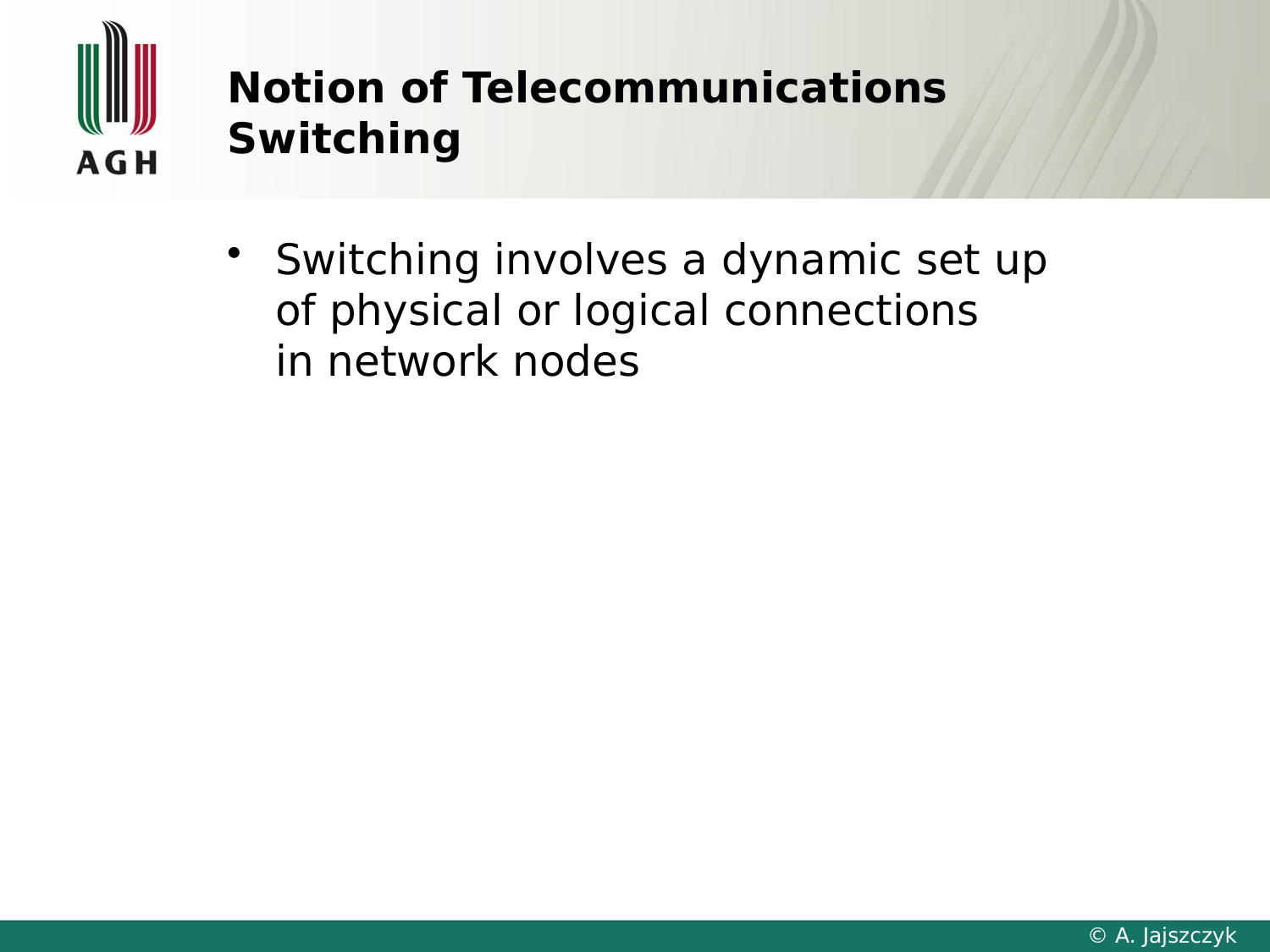

# Notion of Telecommunications Switching
Switching involves a dynamic set up
of physical or logical connections
in network nodes